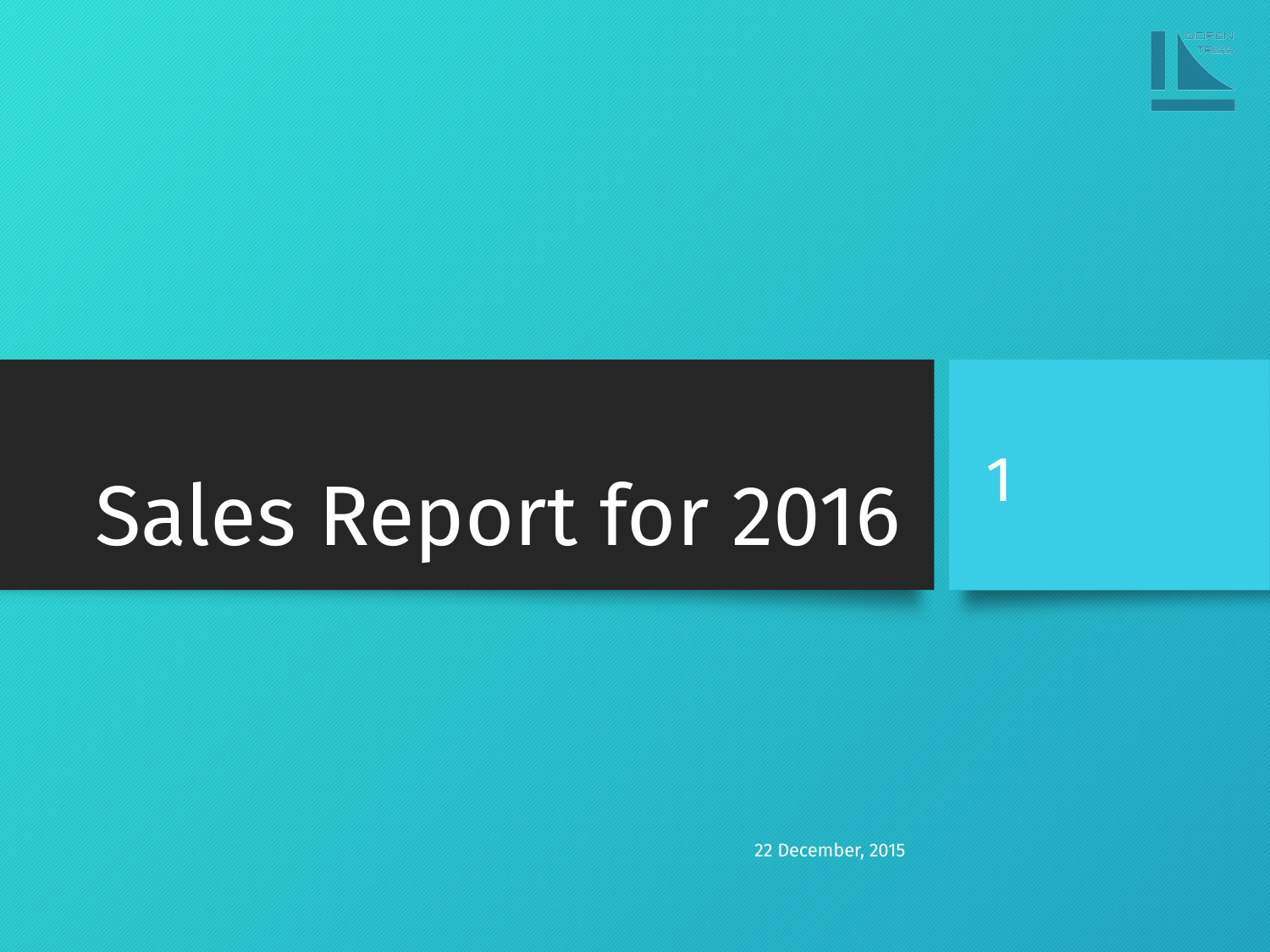

# Sales Report for 2016
1

22 December, 2015